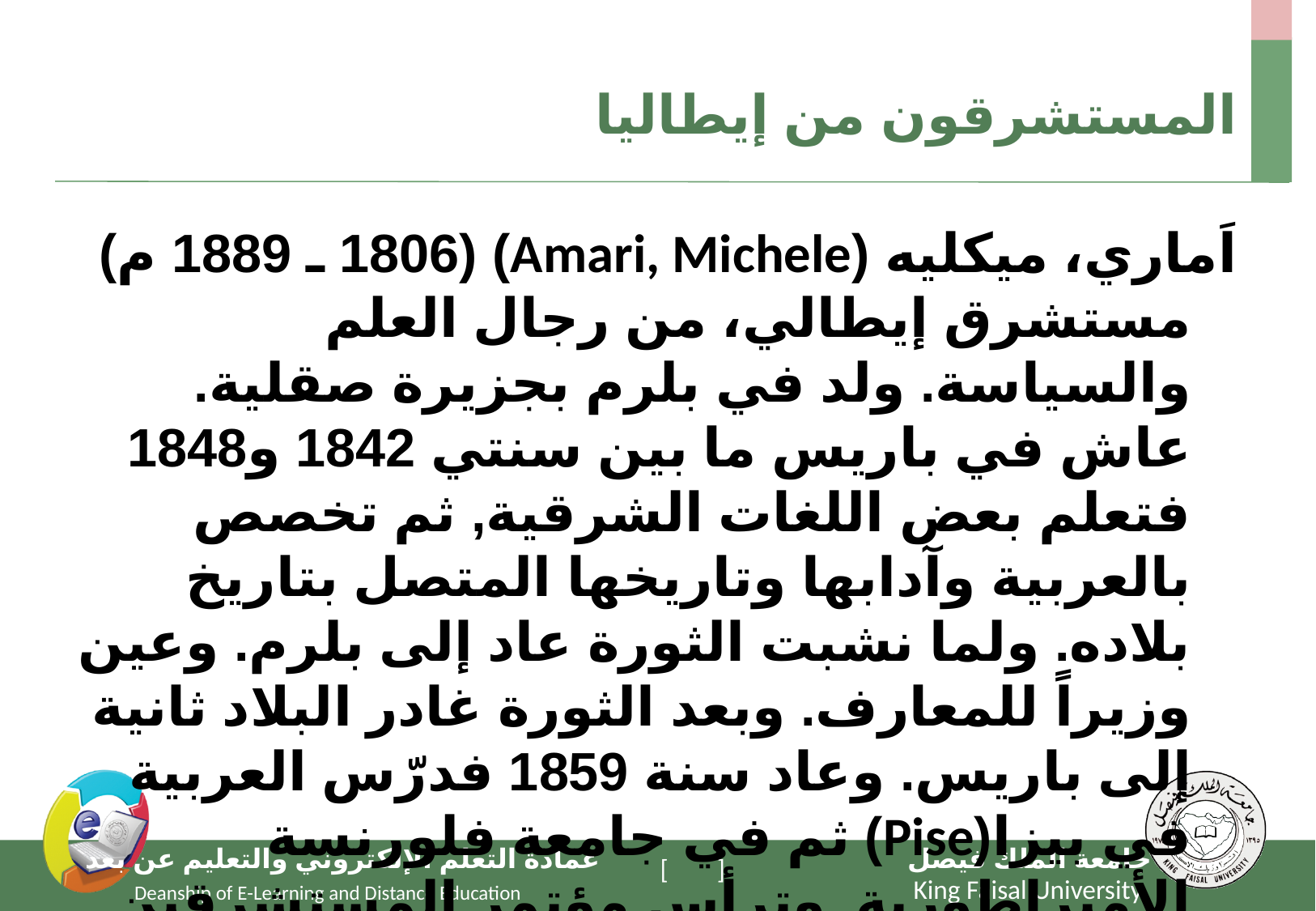

# المستشرقون من إيطاليا
اَماري، ميكليه (Amari, Michele) (1806 ـ 1889 م) مستشرق إيطالي، من رجال العلم والسياسة. ولد في بلرم بجزيرة صقلية. عاش في باريس ما بين سنتي 1842 و1848 فتعلم بعض اللغات الشرقية, ثم تخصص بالعربية وآدابها وتاريخها المتصل بتاريخ بلاده. ولما نشبت الثورة عاد إلى بلرم. وعين وزيراً للمعارف. وبعد الثورة غادر البلاد ثانية إلى باريس. وعاد سنة 1859 فدرّس العربية في بيزا(Pise) ثم في جامعة فلورنسة الأمبراطورية. وترأس مؤتمر المستشرقين بفلورنسة سنة 1878 وتوفي بها.